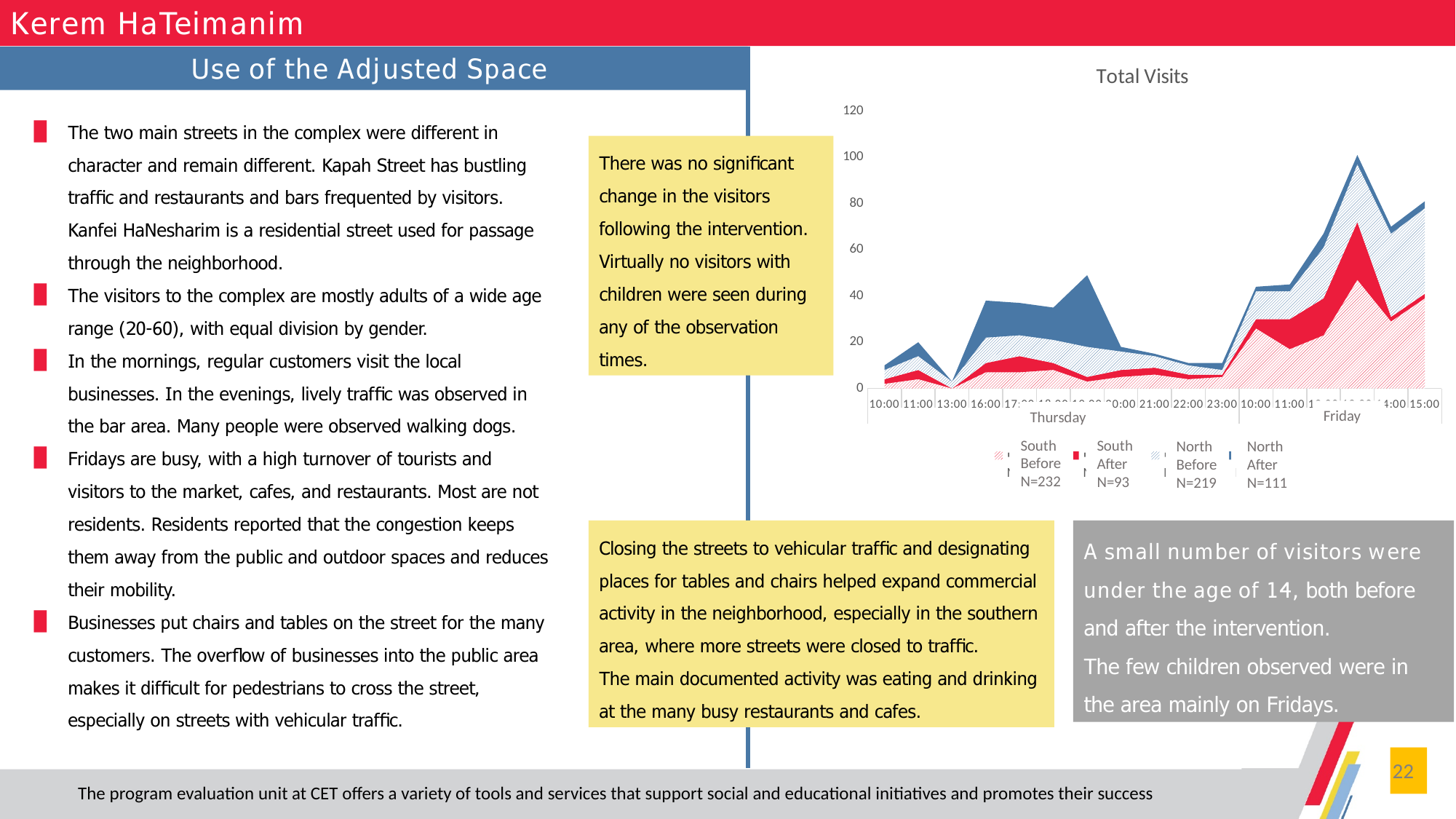

Kerem HaTeimanim
Use of the Adjusted Space

### Chart: Total Visits

| Category | דרום לפני
N=232 | דרום אחרי
N=93 | צפון לפני
N=219 | צפון אחרי
N=111 |
|---|---|---|---|---|
| 10:00 | 2.0 | 2.0 | 4.0 | 2.0 |
| 11:00 | 4.0 | 4.0 | 6.0 | 6.0 |
| 13:00 | None | None | 3.0 | None |
| 16:00 | 7.0 | 4.0 | 11.0 | 16.0 |
| 17:00 | 7.0 | 7.0 | 9.0 | 14.0 |
| 18:00 | 8.0 | 3.0 | 10.0 | 14.0 |
| 19:00 | 3.0 | 2.0 | 13.0 | 31.0 |
| 20:00 | 5.0 | 3.0 | 8.0 | 2.0 |
| 21:00 | 6.0 | 3.0 | 5.0 | 1.0 |
| 22:00 | 4.0 | 2.0 | 4.0 | 1.0 |
| 23:00 | 5.0 | 1.0 | 2.0 | 3.0 |
| 10:00 | 26.0 | 4.0 | 12.0 | 2.0 |
| 11:00 | 17.0 | 13.0 | 12.0 | 3.0 |
| 12:00 | 23.0 | 16.0 | 22.0 | 6.0 |
| 13:00 | 47.0 | 25.0 | 25.0 | 4.0 |
| 14:00 | 29.0 | 2.0 | 36.0 | 3.0 |
| 15:00 | 39.0 | 2.0 | 37.0 | 3.0 |
The two main streets in the complex were different in character and remain different. Kapah Street has bustling traffic and restaurants and bars frequented by visitors. Kanfei HaNesharim is a residential street used for passage through the neighborhood.
The visitors to the complex are mostly adults of a wide age range (20-60), with equal division by gender.
In the mornings, regular customers visit the local businesses. In the evenings, lively traffic was observed in the bar area. Many people were observed walking dogs.
Fridays are busy, with a high turnover of tourists and visitors to the market, cafes, and restaurants. Most are not residents. Residents reported that the congestion keeps them away from the public and outdoor spaces and reduces their mobility.
Businesses put chairs and tables on the street for the many customers. The overflow of businesses into the public area makes it difficult for pedestrians to cross the street, especially on streets with vehicular traffic.
There was no significant change in the visitors following the intervention. Virtually no visitors with children were seen during any of the observation times.
Friday
Thursday
South
Before
N=232
South
After
N=93
North
Before
N=219
North
After
N=111
Closing the streets to vehicular traffic and designating places for tables and chairs helped expand commercial activity in the neighborhood, especially in the southern area, where more streets were closed to traffic.
The main documented activity was eating and drinking at the many busy restaurants and cafes.
A small number of visitors were under the age of 14, both before and after the intervention.
The few children observed were in the area mainly on Fridays.
22